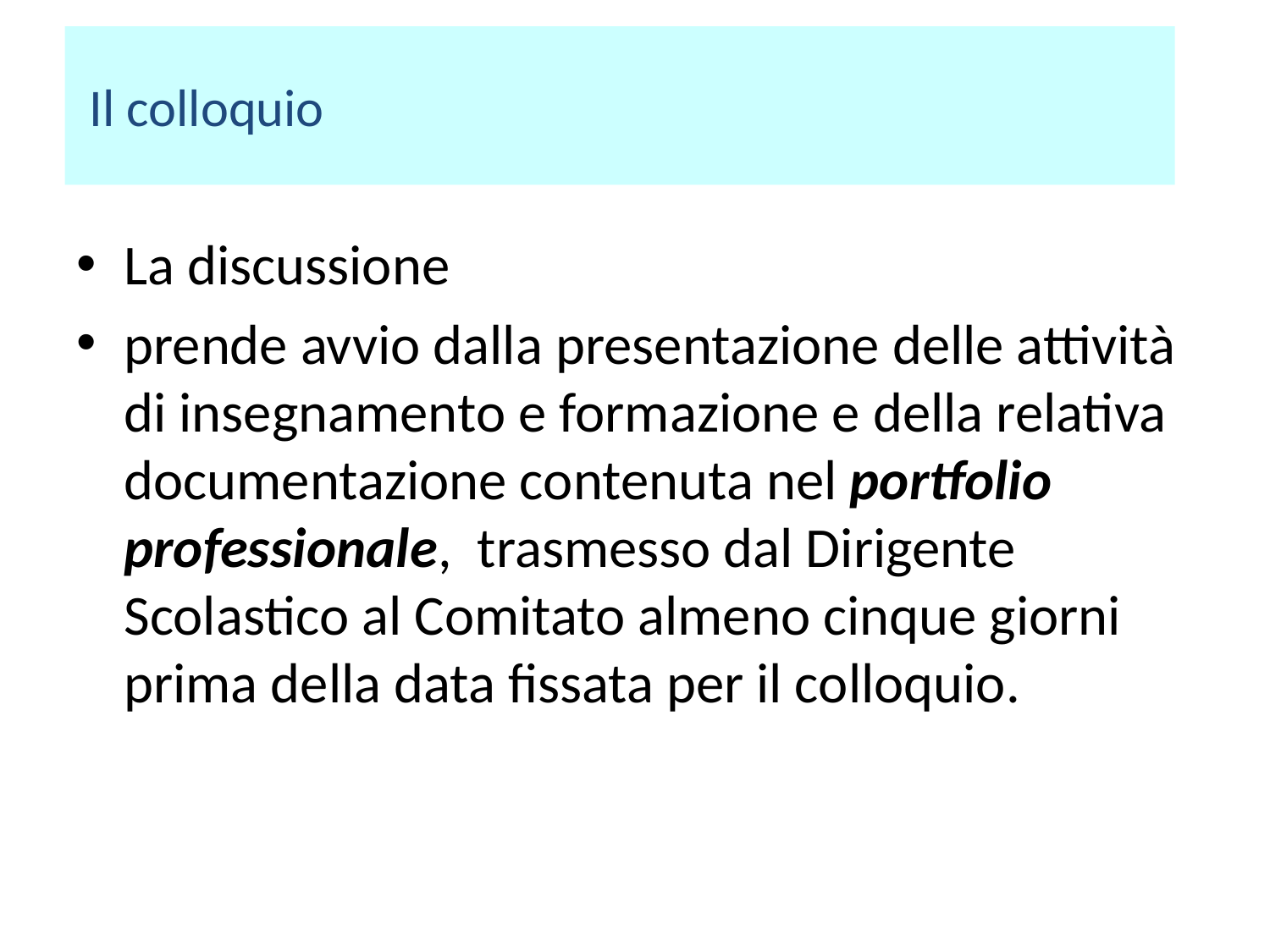

Il colloquio
La discussione
prende avvio dalla presentazione delle attività di insegnamento e formazione e della relativa documentazione contenuta nel portfolio professionale,  trasmesso dal Dirigente Scolastico al Comitato almeno cinque giorni prima della data fissata per il colloquio.